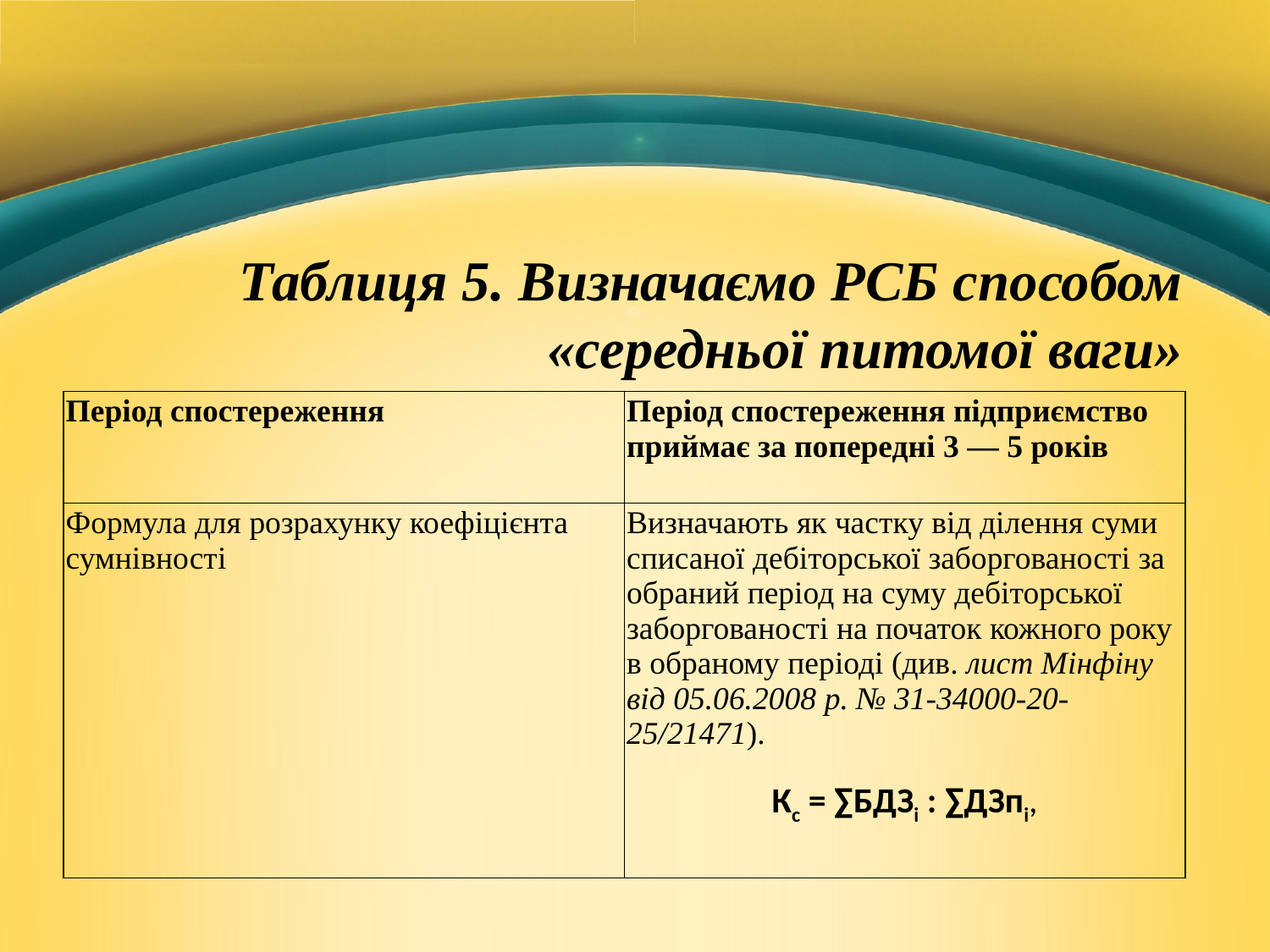

# Таблиця 5. Визначаємо РСБ способом «середньої питомої ваги»
| Період спостереження | Період спостереження підприємство приймає за попередні 3 — 5 років |
| --- | --- |
| Формула для розрахунку коефіцієнта сумнівності | Визначають як частку від ділення суми списаної дебіторської заборгованості за обраний період на суму дебіторської заборгованості на початок кожного року в обраному періоді (див. лист Мінфіну від 05.06.2008 р. № 31-34000-20-25/21471). Кс = ∑БДЗі : ∑ДЗпі, |